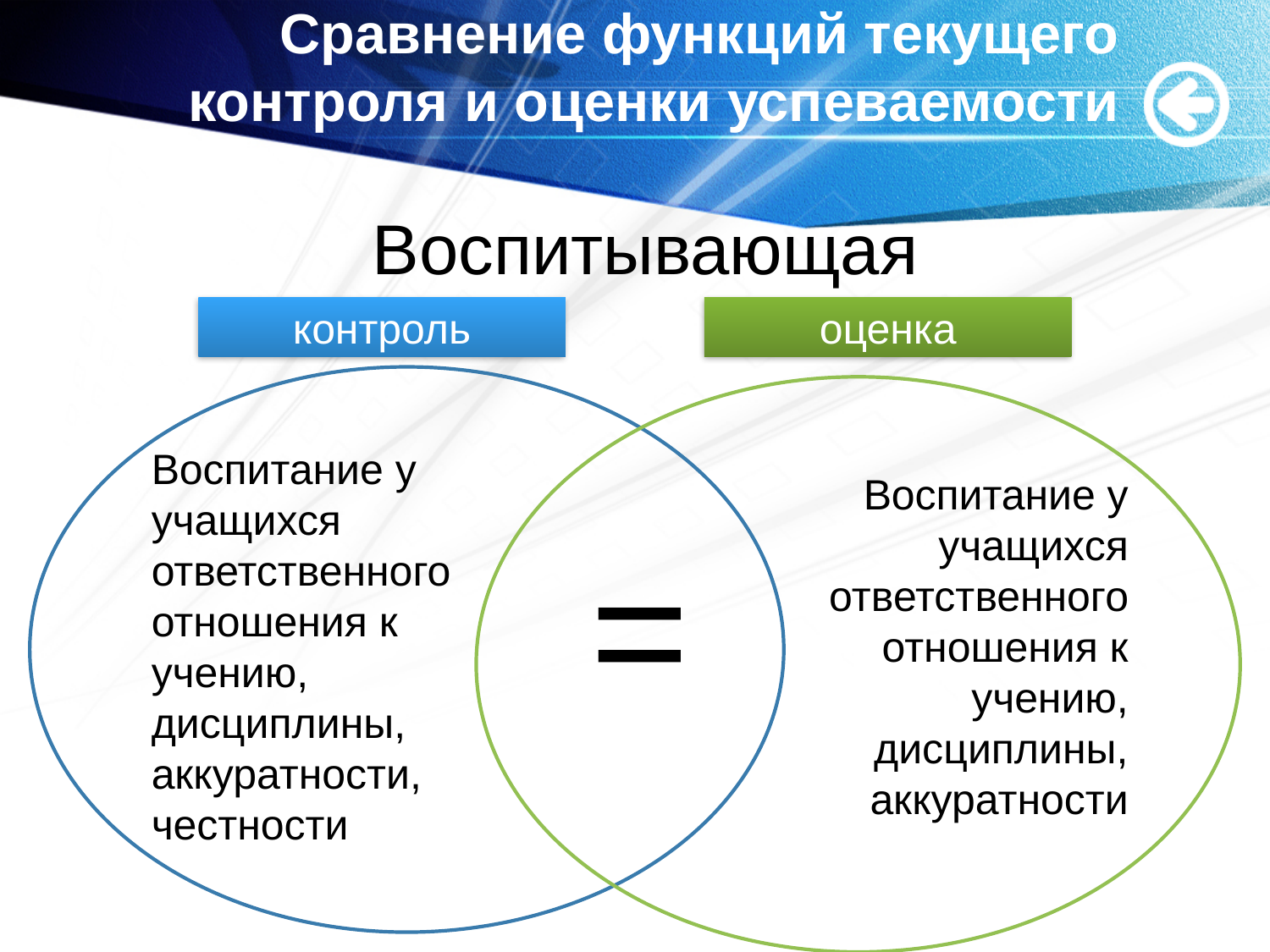

# Сравнение функций текущего контроля и оценки успеваемости
Воспитывающая
контроль
оценка

Воспитание у учащихся ответственного отношения к учению, дисциплины, аккуратности, честности
Воспитание у учащихся ответственного отношения к учению, дисциплины, аккуратности
=